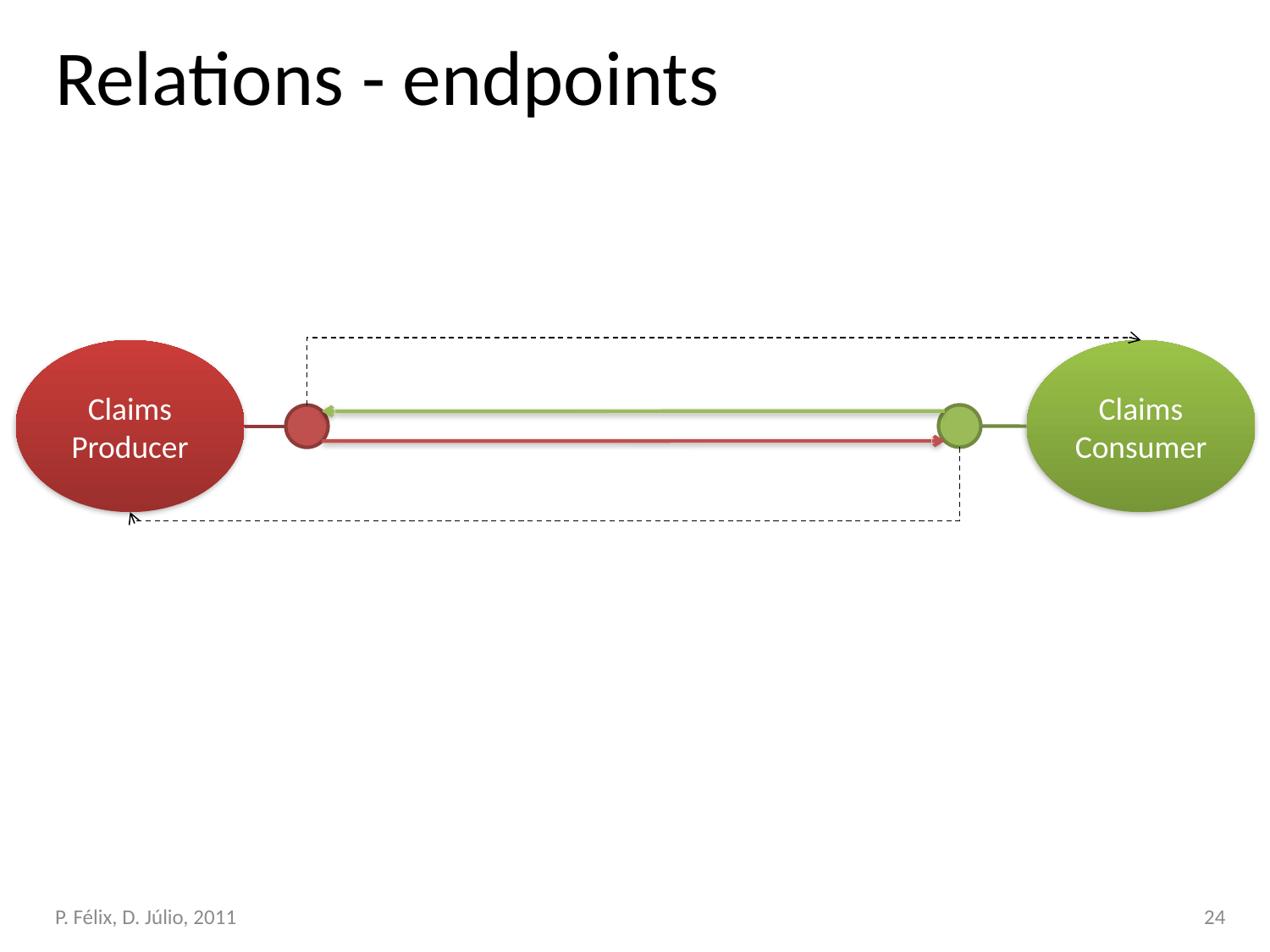

# Relations - endpoints
Claims
Producer
Claims
Consumer

P. Félix, D. Júlio, 2011
24